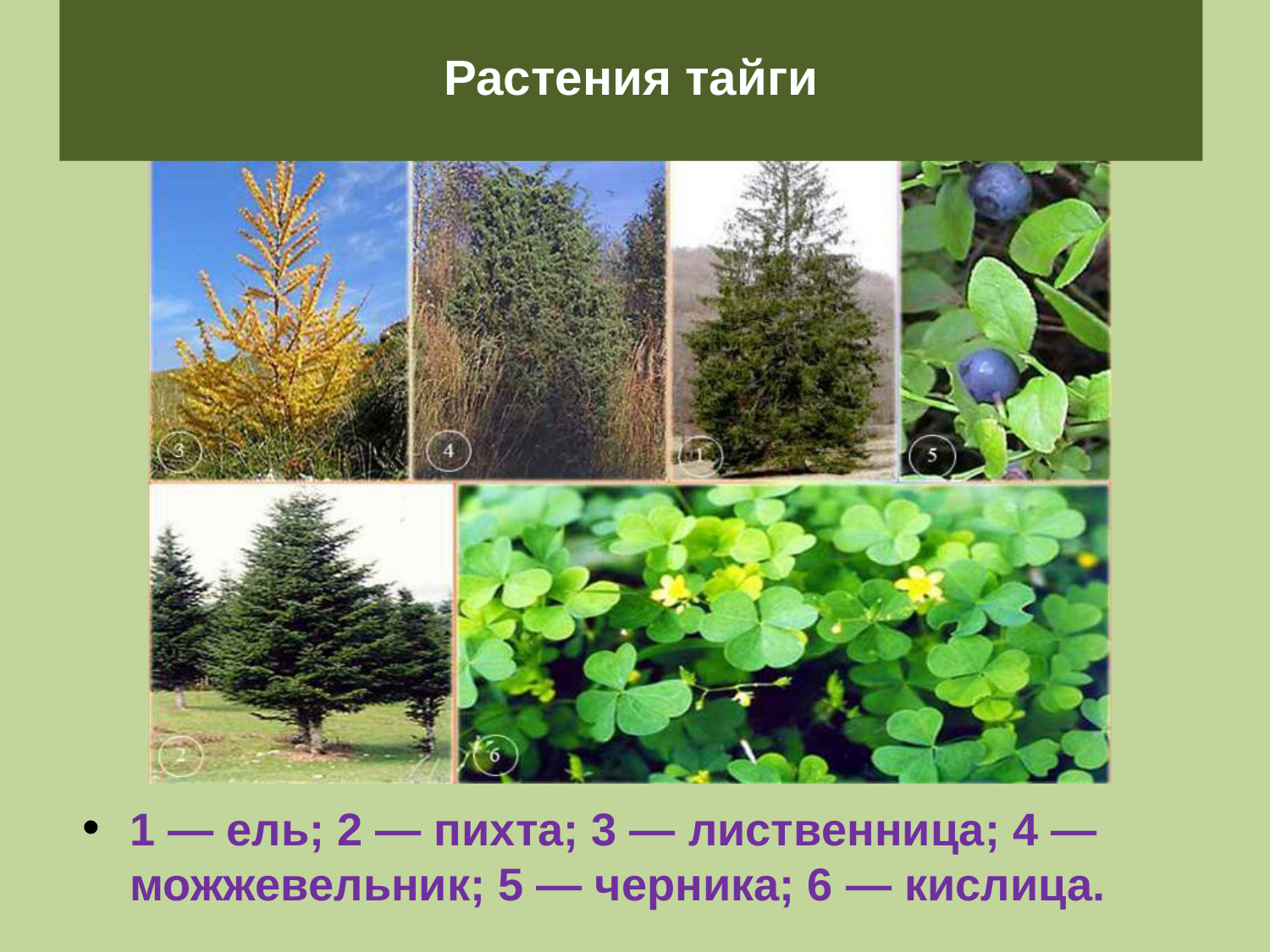

# Растения тайги

1 — ель; 2 — пихта; 3 — лиственница; 4 — можжевельник; 5 — черника; 6 — кислица.